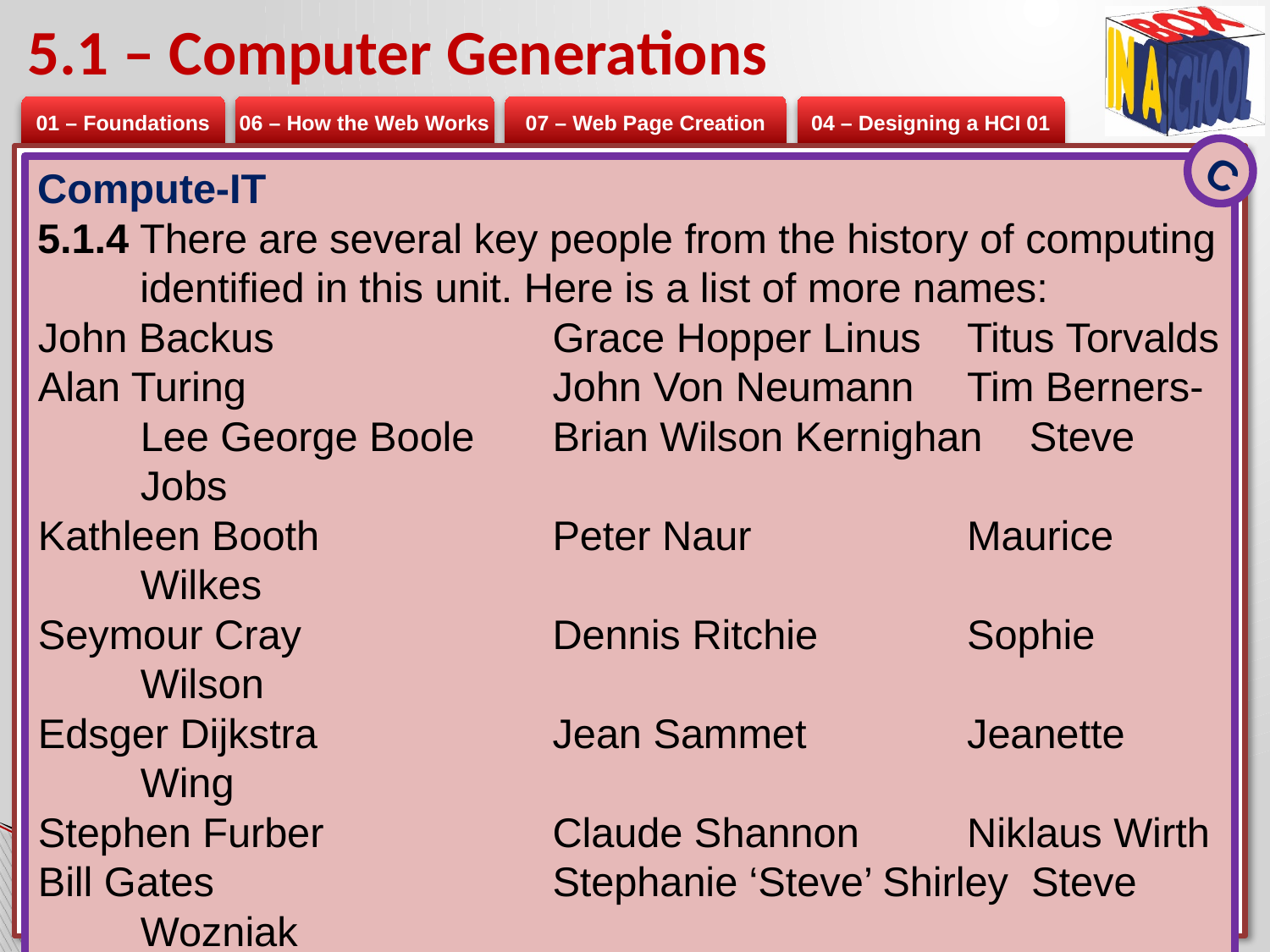

# 5.1 – Computer Generations
C
Compute-IT
5.1.4 There are several key people from the history of computing identified in this unit. Here is a list of more names:
John Backus 	Grace Hopper Linus 	Titus Torvalds
Alan Turing	John Von Neumann 	Tim Berners-Lee George Boole 	Brian Wilson Kernighan 	Steve Jobs
Kathleen Booth 	Peter Naur 	Maurice Wilkes
Seymour Cray 	Dennis Ritchie 	Sophie Wilson
Edsger Dijkstra 	Jean Sammet 	Jeanette Wing
Stephen Furber 	Claude Shannon 	Niklaus Wirth
Bill Gates 	Stephanie ‘Steve’ Shirley  Steve Wozniak
a) 	Choose five people from this list or from elsewhere in this unit, and identify their main contribution to computing.
b) 	Select one of your chosen five and prepare a presentation about their achievements.